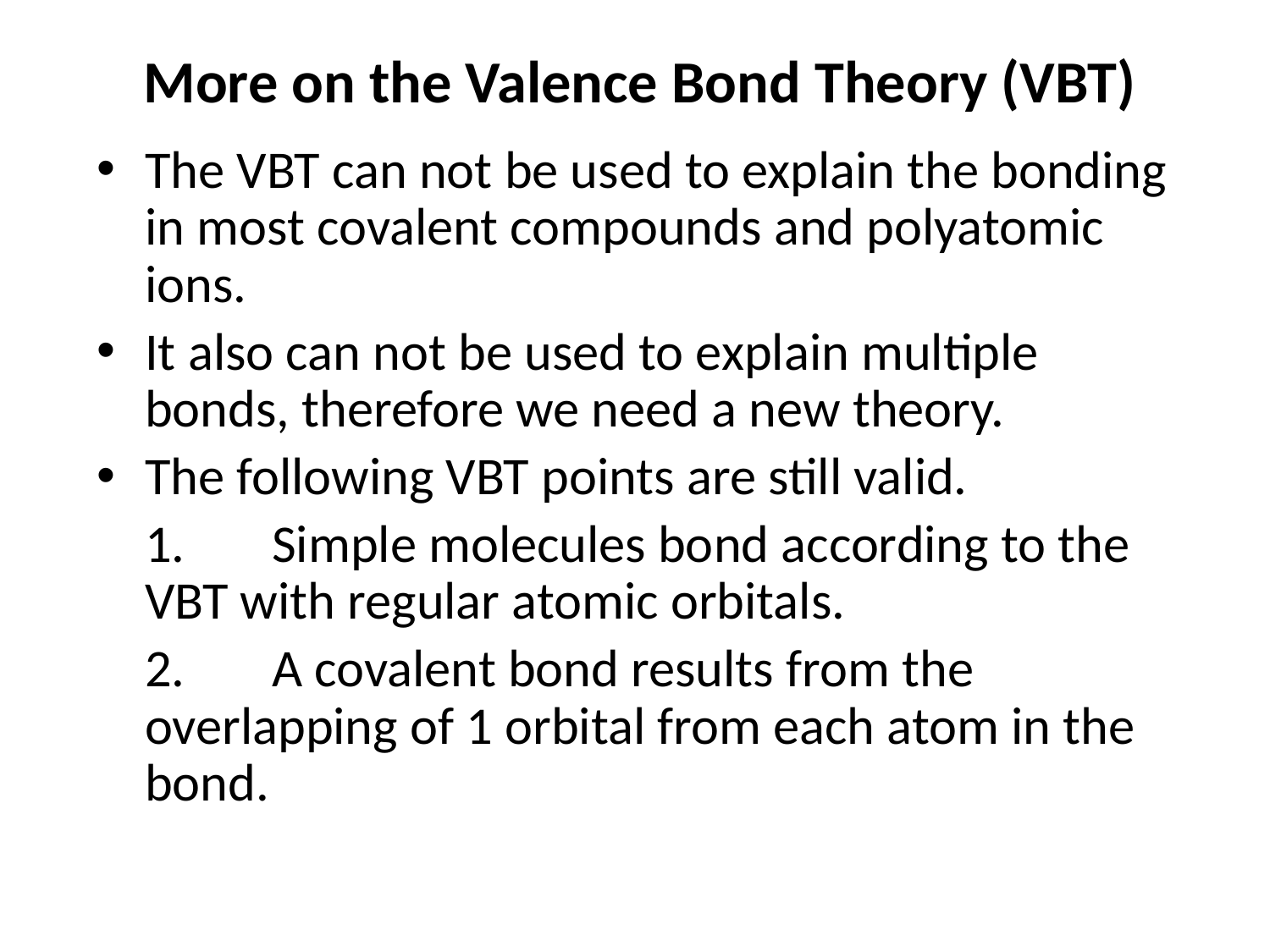

# More on the Valence Bond Theory (VBT)
The VBT can not be used to explain the bonding in most covalent compounds and polyatomic ions.
It also can not be used to explain multiple bonds, therefore we need a new theory.
The following VBT points are still valid.
	1.	Simple molecules bond according to the VBT with regular atomic orbitals.
	2.	A covalent bond results from the overlapping of 1 orbital from each atom in the bond.